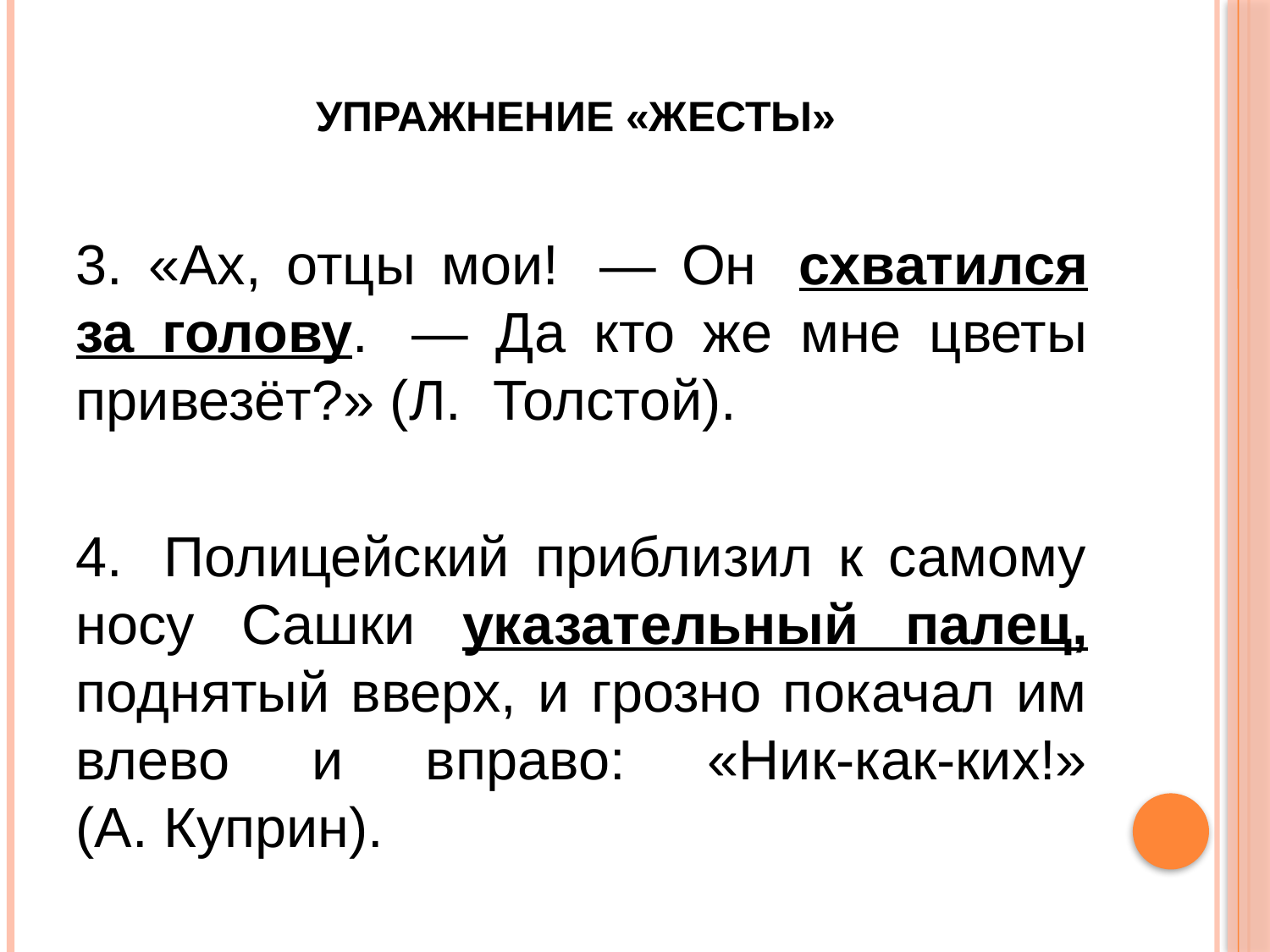

# УПРАЖНЕНИЕ «ЖЕСТЫ»
3. «Ах, отцы мои!  — Он  схватился за голову.  — Да кто же мне цветы привезёт?» (Л.  Толстой).

4.  Полицейский приблизил к самому носу Сашки указательный палец, поднятый вверх, и грозно покачал им влево и вправо: «Ник-как-ких!» (А. Куприн).